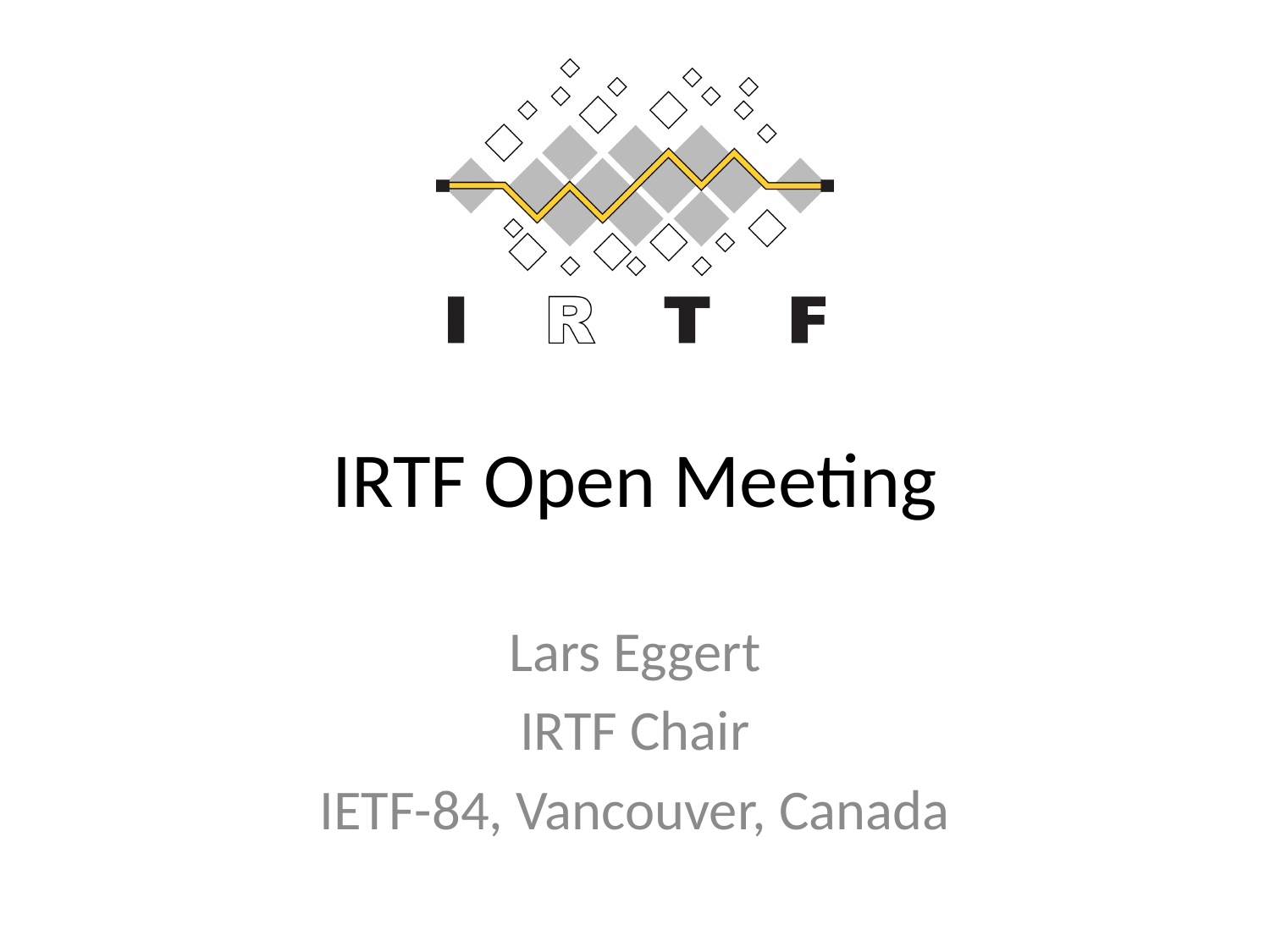

# IRTF Open Meeting
Lars Eggert
IRTF Chair
IETF-84, Vancouver, Canada